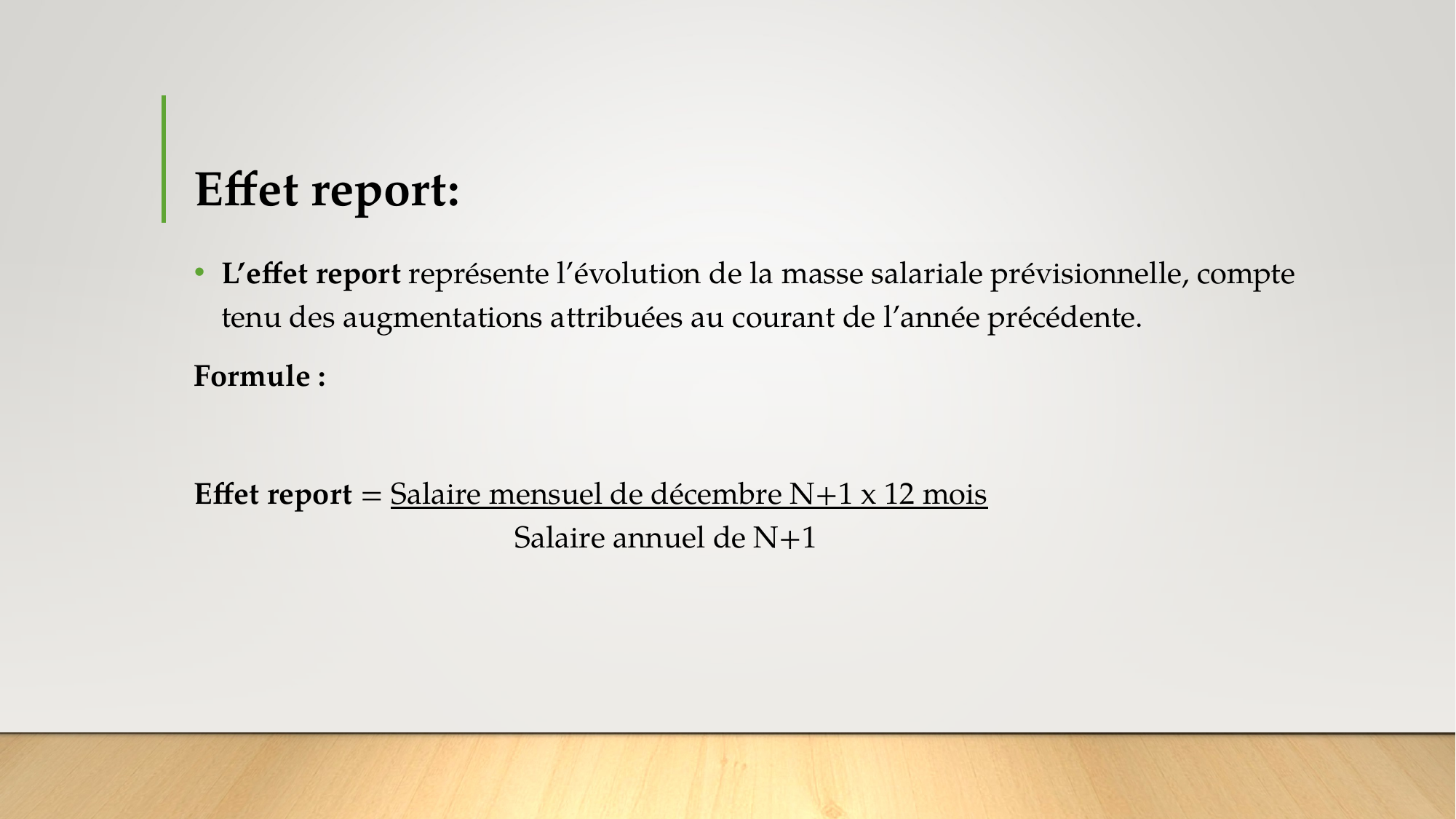

# Effet report:
L’effet report représente l’évolution de la masse salariale prévisionnelle, compte tenu des augmentations attribuées au courant de l’année précédente.
Formule :

Effet report = Salaire mensuel de décembre N+1 x 12 mois
                                          Salaire annuel de N+1